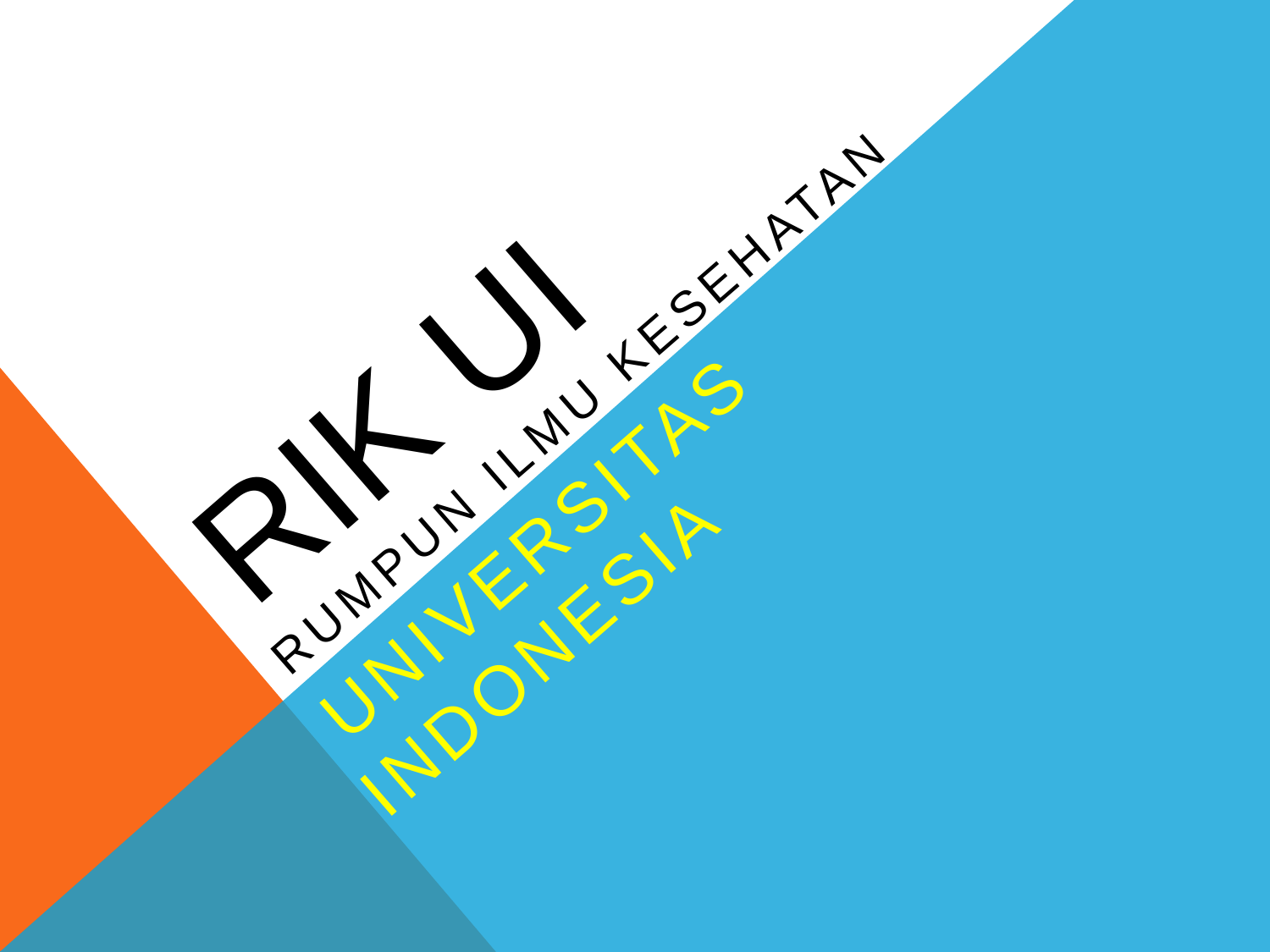

# RIK Ui
Rumpun ilmu kesehatan
 Universitas Indonesia